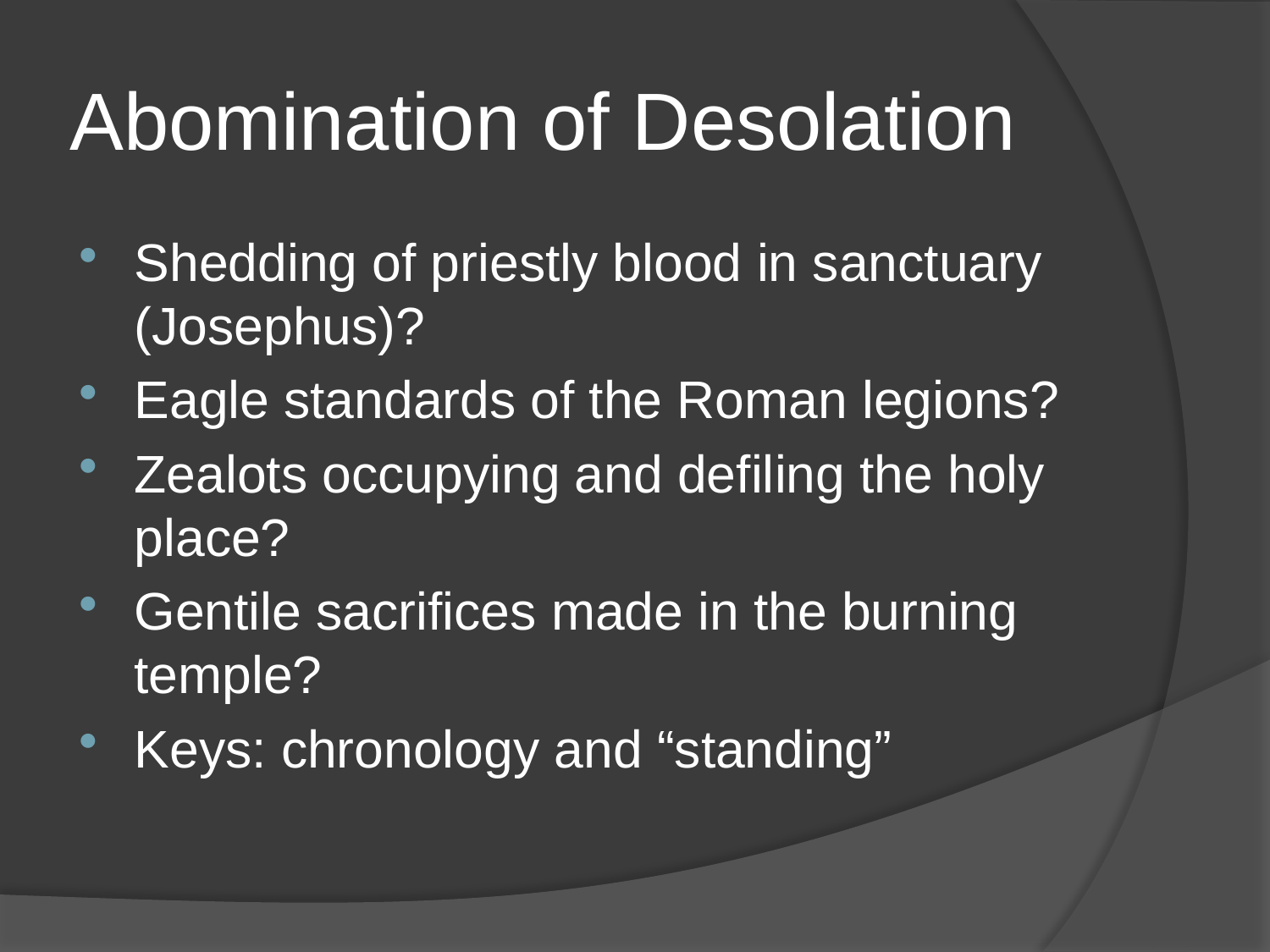

# Abomination of Desolation
Shedding of priestly blood in sanctuary (Josephus)?
Eagle standards of the Roman legions?
Zealots occupying and defiling the holy place?
Gentile sacrifices made in the burning temple?
Keys: chronology and “standing”